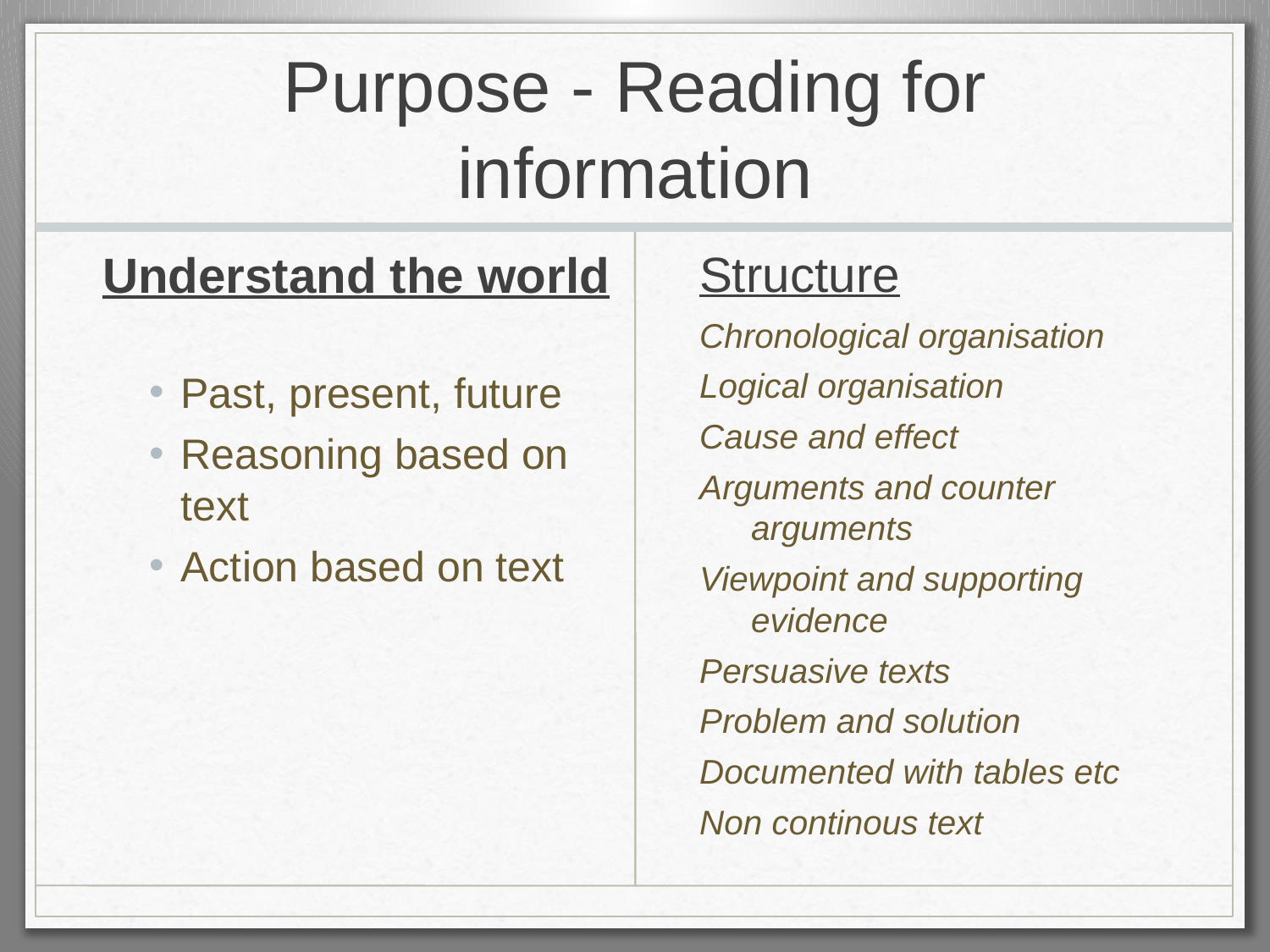

# Purpose - Reading for information
Understand the world

Structure
Chronological organisation
Logical organisation
Cause and effect
Arguments and counter arguments
Viewpoint and supporting evidence
Persuasive texts
Problem and solution
Documented with tables etc
Non continous text

Past, present, future
Reasoning based on text
Action based on text